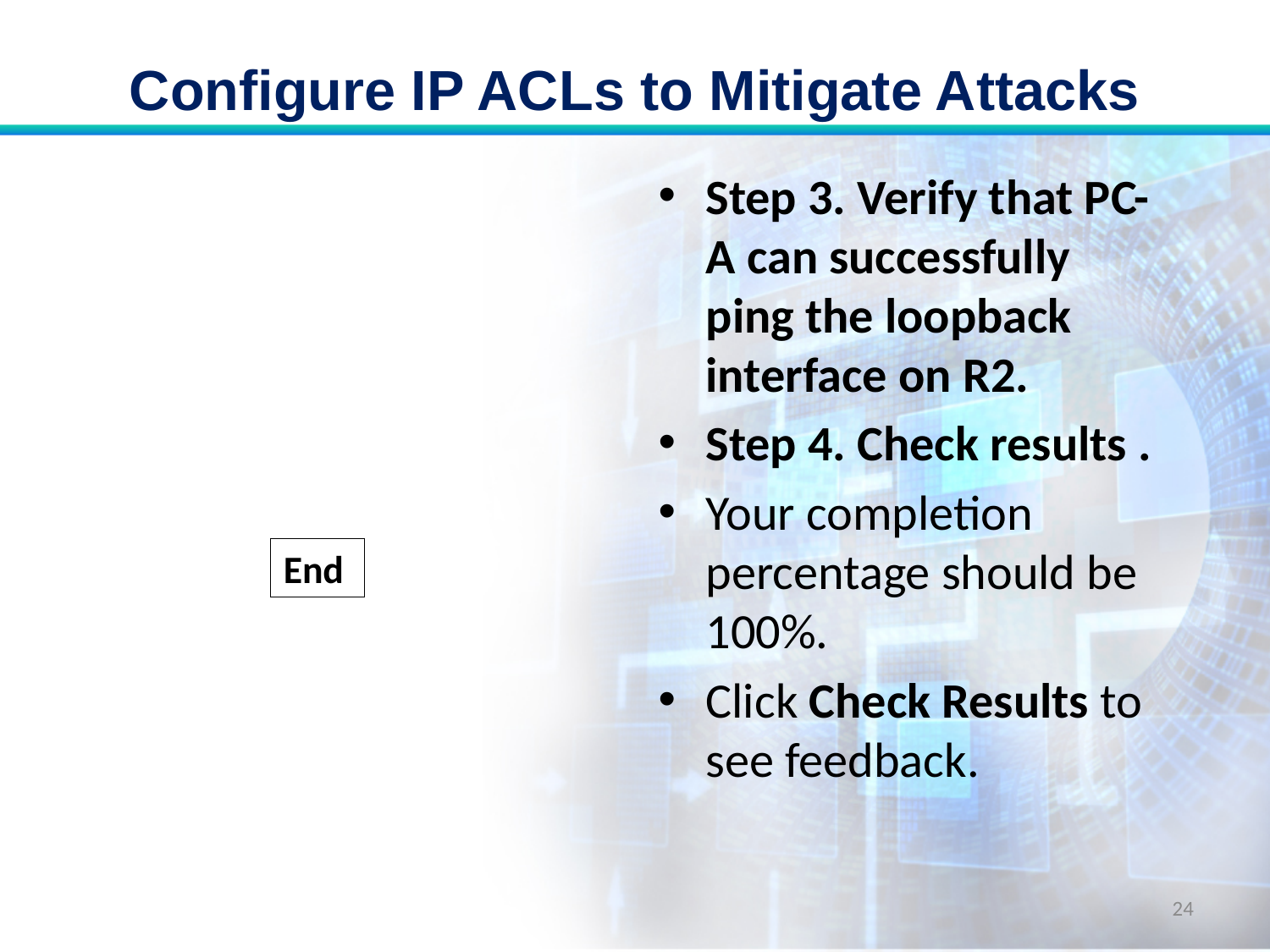

# Configure IP ACLs to Mitigate Attacks
Step 3. Verify that PC-A can successfully ping the loopback interface on R2.
Step 4. Check results .
Your completion percentage should be 100%.
Click Check Results to see feedback.
End
24